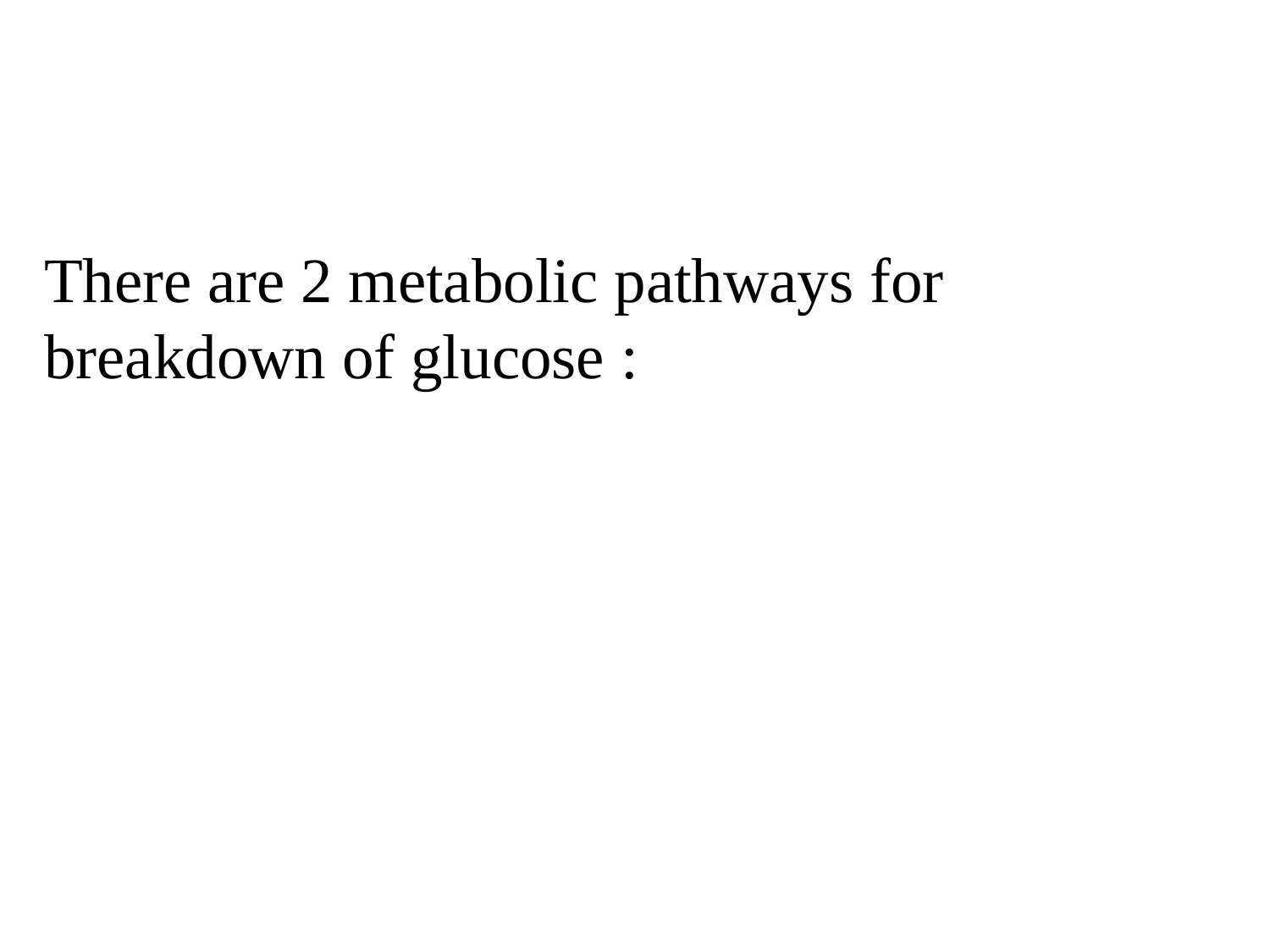

There are 2 metabolic pathways for breakdown of glucose :